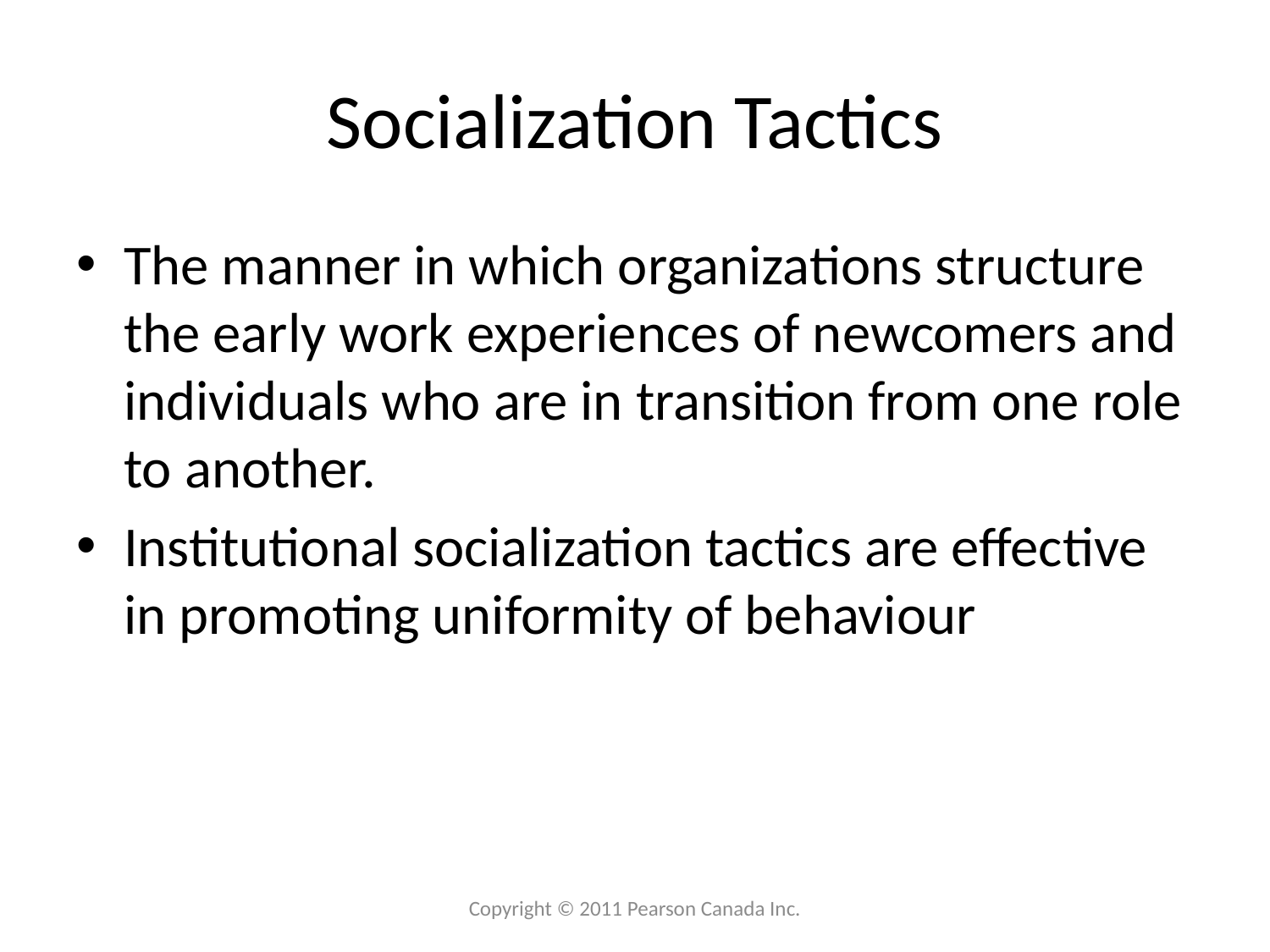

# Socialization Tactics
The manner in which organizations structure the early work experiences of newcomers and individuals who are in transition from one role to another.
Institutional socialization tactics are effective in promoting uniformity of behaviour
Copyright © 2011 Pearson Canada Inc.